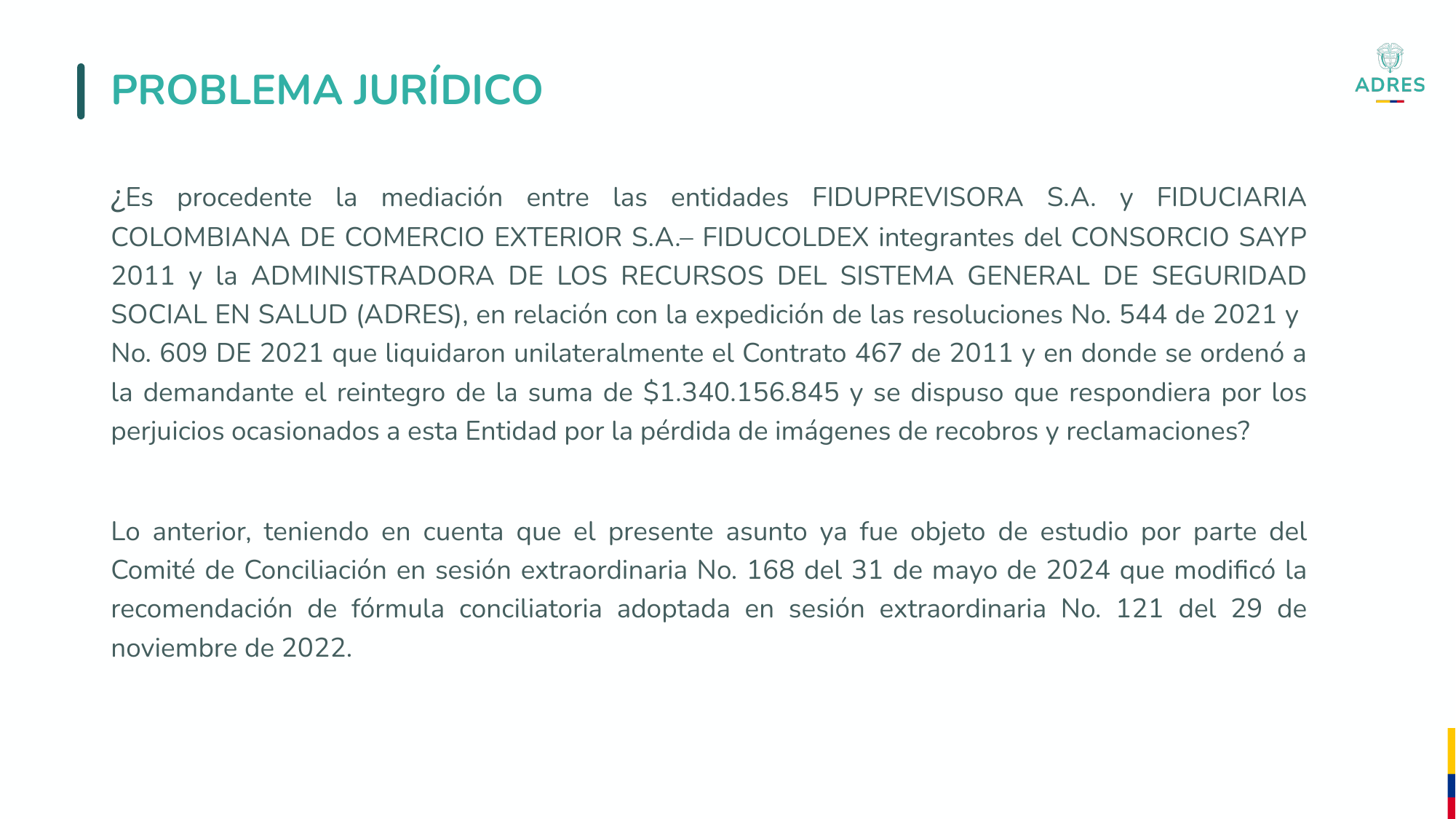

# PROBLEMA JURÍDICO
¿Es procedente la mediación entre las entidades FIDUPREVISORA S.A. y FIDUCIARIA COLOMBIANA DE COMERCIO EXTERIOR S.A.– FIDUCOLDEX integrantes del CONSORCIO SAYP 2011 y la ADMINISTRADORA DE LOS RECURSOS DEL SISTEMA GENERAL DE SEGURIDAD SOCIAL EN SALUD (ADRES), en relación con la expedición de las resoluciones No. 544 de 2021 y  No. 609 DE 2021 que liquidaron unilateralmente el Contrato 467 de 2011 y en donde se ordenó a la demandante el reintegro de la suma de $1.340.156.845 y se dispuso que respondiera por los perjuicios ocasionados a esta Entidad por la pérdida de imágenes de recobros y reclamaciones?

Lo anterior, teniendo en cuenta que el presente asunto ya fue objeto de estudio por parte del Comité de Conciliación en sesión extraordinaria No. 168 del 31 de mayo de 2024 que modificó la recomendación de fórmula conciliatoria adoptada en sesión extraordinaria No. 121 del 29 de noviembre de 2022.